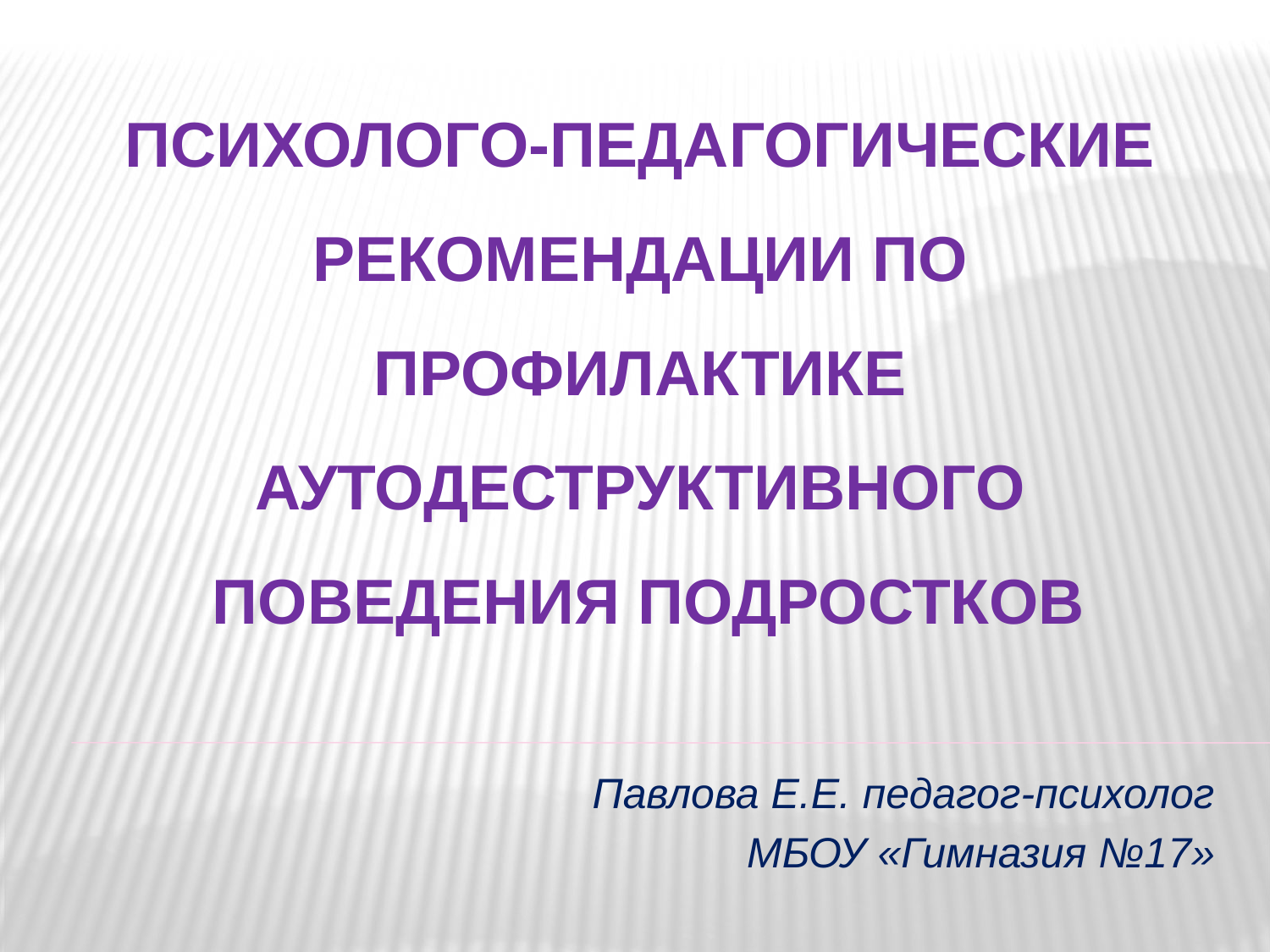

# Психолого-педагогические рекомендации по профилактике аутодеструктивного поведения подростков
Павлова Е.Е. педагог-психолог
МБОУ «Гимназия №17»